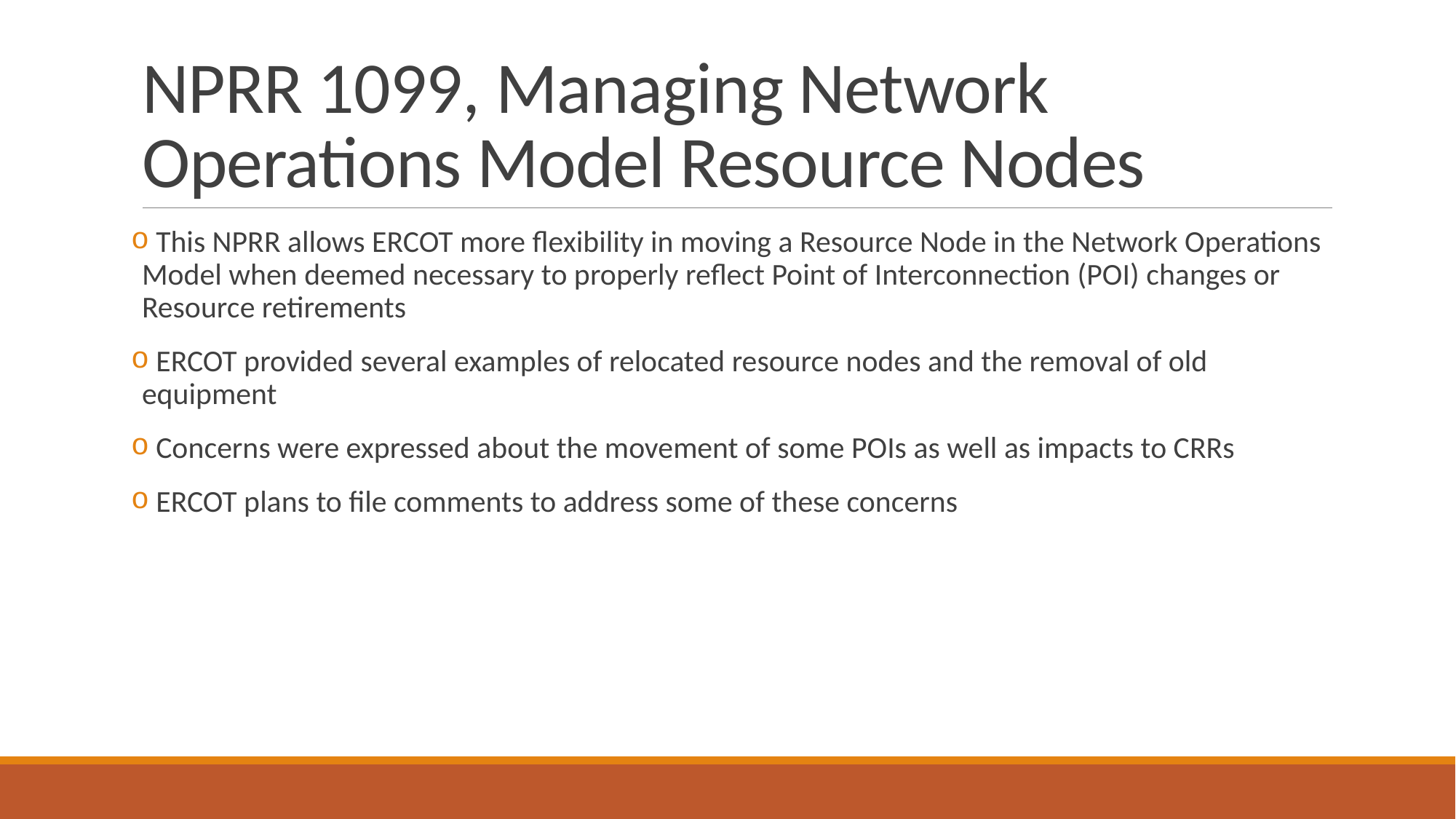

# NPRR 1099, Managing Network Operations Model Resource Nodes
 This NPRR allows ERCOT more flexibility in moving a Resource Node in the Network Operations Model when deemed necessary to properly reflect Point of Interconnection (POI) changes or Resource retirements
 ERCOT provided several examples of relocated resource nodes and the removal of old equipment
 Concerns were expressed about the movement of some POIs as well as impacts to CRRs
 ERCOT plans to file comments to address some of these concerns